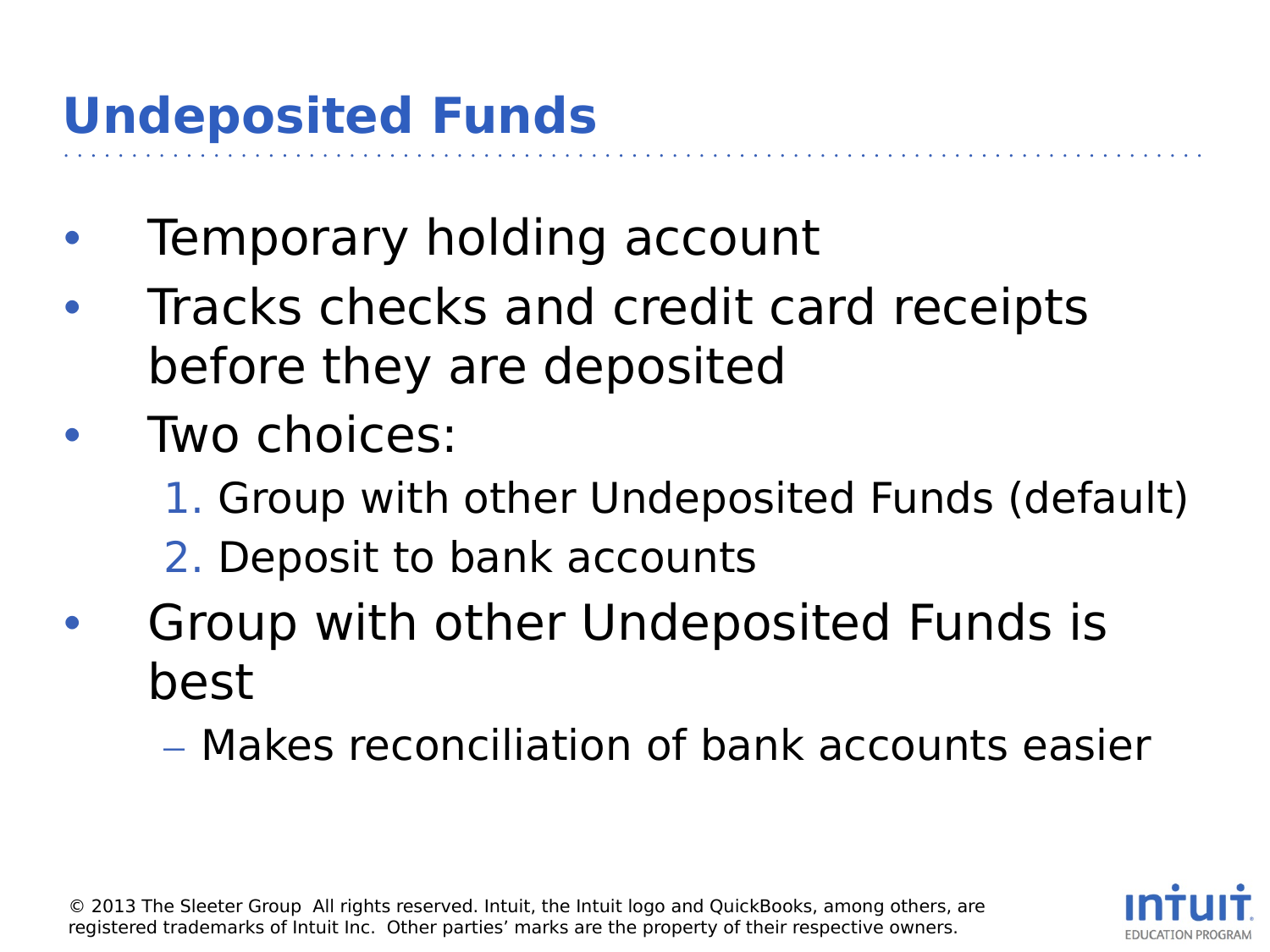

# Undeposited Funds
Temporary holding account
Tracks checks and credit card receipts before they are deposited
Two choices:
 Group with other Undeposited Funds (default)
 Deposit to bank accounts
Group with other Undeposited Funds is best
Makes reconciliation of bank accounts easier